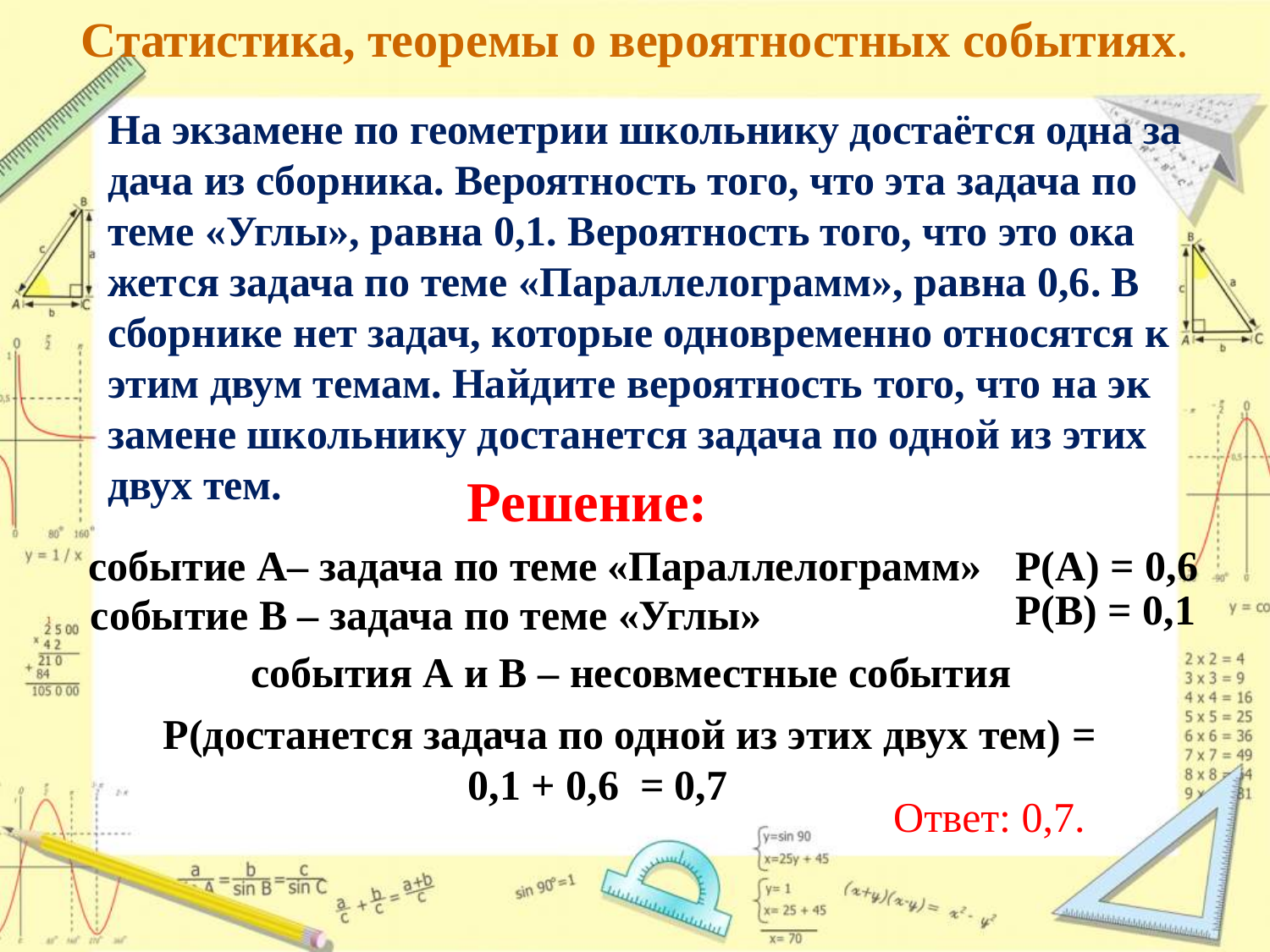

Статистика, теоремы о вероятностных событиях.
На эк­за­ме­не по гео­мет­рии школь­ни­ку достаётся одна за­да­ча из сбор­ни­ка. Ве­ро­ят­ность того, что эта за­да­ча по теме «Углы», равна 0,1. Ве­ро­ят­ность того, что это ока­жет­ся за­да­ча по теме «Па­рал­ле­ло­грамм», равна 0,6. В сбор­ни­ке нет задач, ко­то­рые од­но­вре­мен­но от­но­сят­ся к этим двум темам. Най­ди­те ве­ро­ят­ность того, что на эк­за­ме­не школь­ни­ку до­ста­нет­ся за­да­ча по одной из этих двух тем.
Решение:
Р(А) = 0,6
событие А– задача по теме «Параллелограмм»
Р(В) = 0,1
событие В – задача по теме «Углы»
события А и В – несовместные события
Р(до­ста­нет­ся за­да­ча по одной из этих двух тем) =
0,1 + 0,6  = 0,7
Ответ: 0,7.